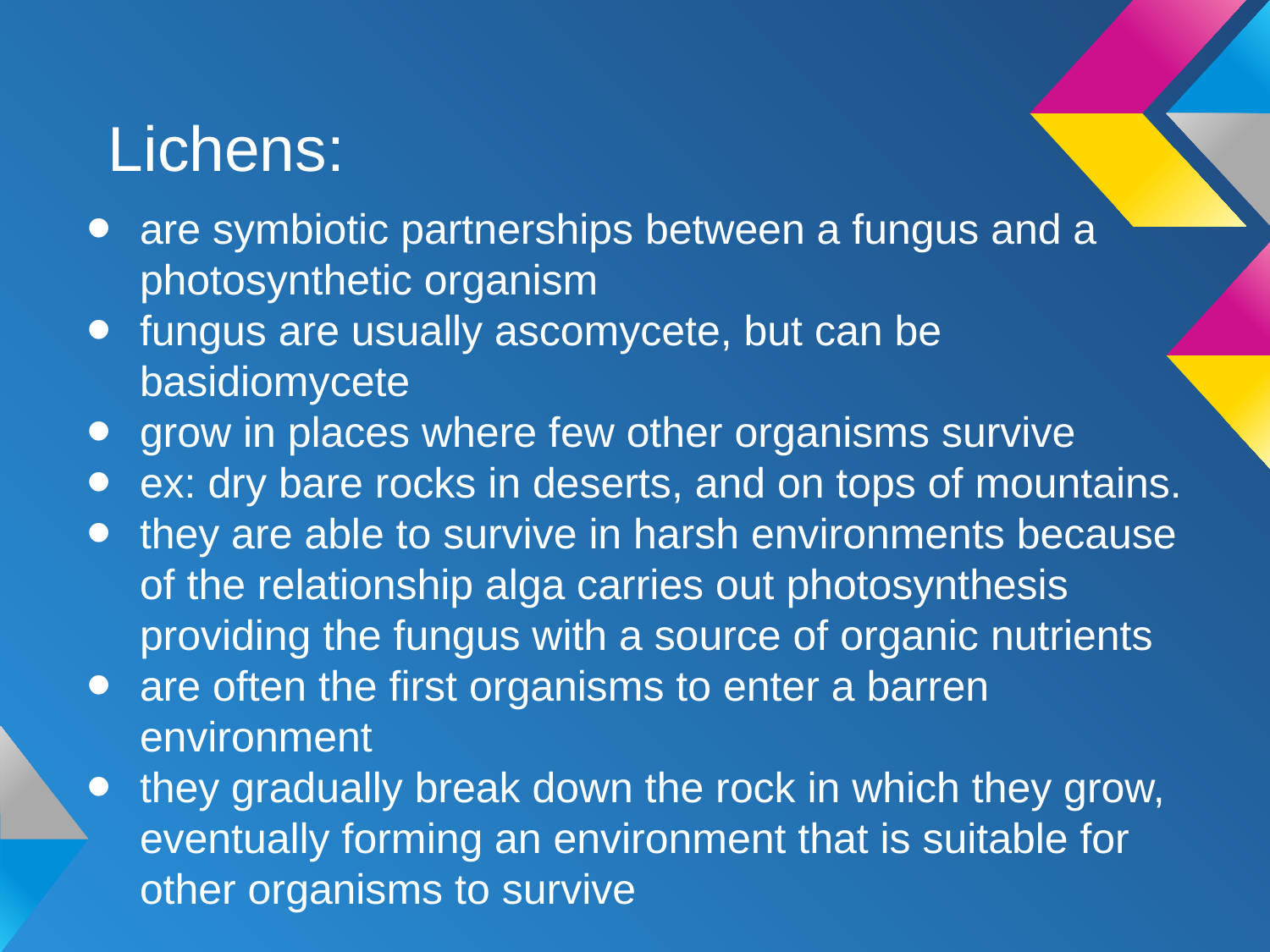

# Lichens:
are symbiotic partnerships between a fungus and a photosynthetic organism
fungus are usually ascomycete, but can be basidiomycete
grow in places where few other organisms survive
ex: dry bare rocks in deserts, and on tops of mountains.
they are able to survive in harsh environments because of the relationship alga carries out photosynthesis providing the fungus with a source of organic nutrients
are often the first organisms to enter a barren environment
they gradually break down the rock in which they grow, eventually forming an environment that is suitable for other organisms to survive